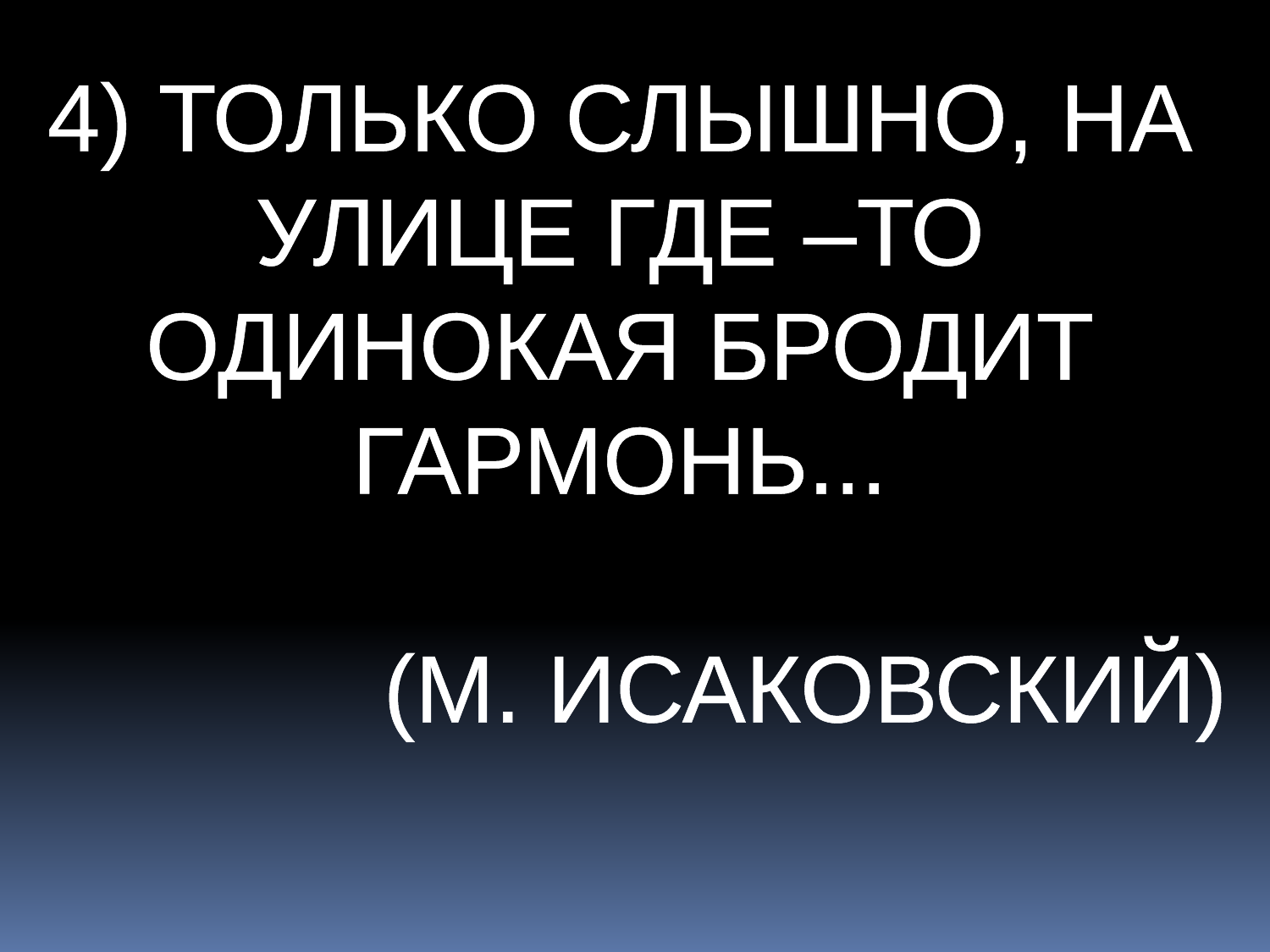

4) ТОЛЬКО СЛЫШНО, НА УЛИЦЕ ГДЕ –ТО ОДИНОКАЯ БРОДИТ ГАРМОНЬ...

(М. ИСАКОВСКИЙ)